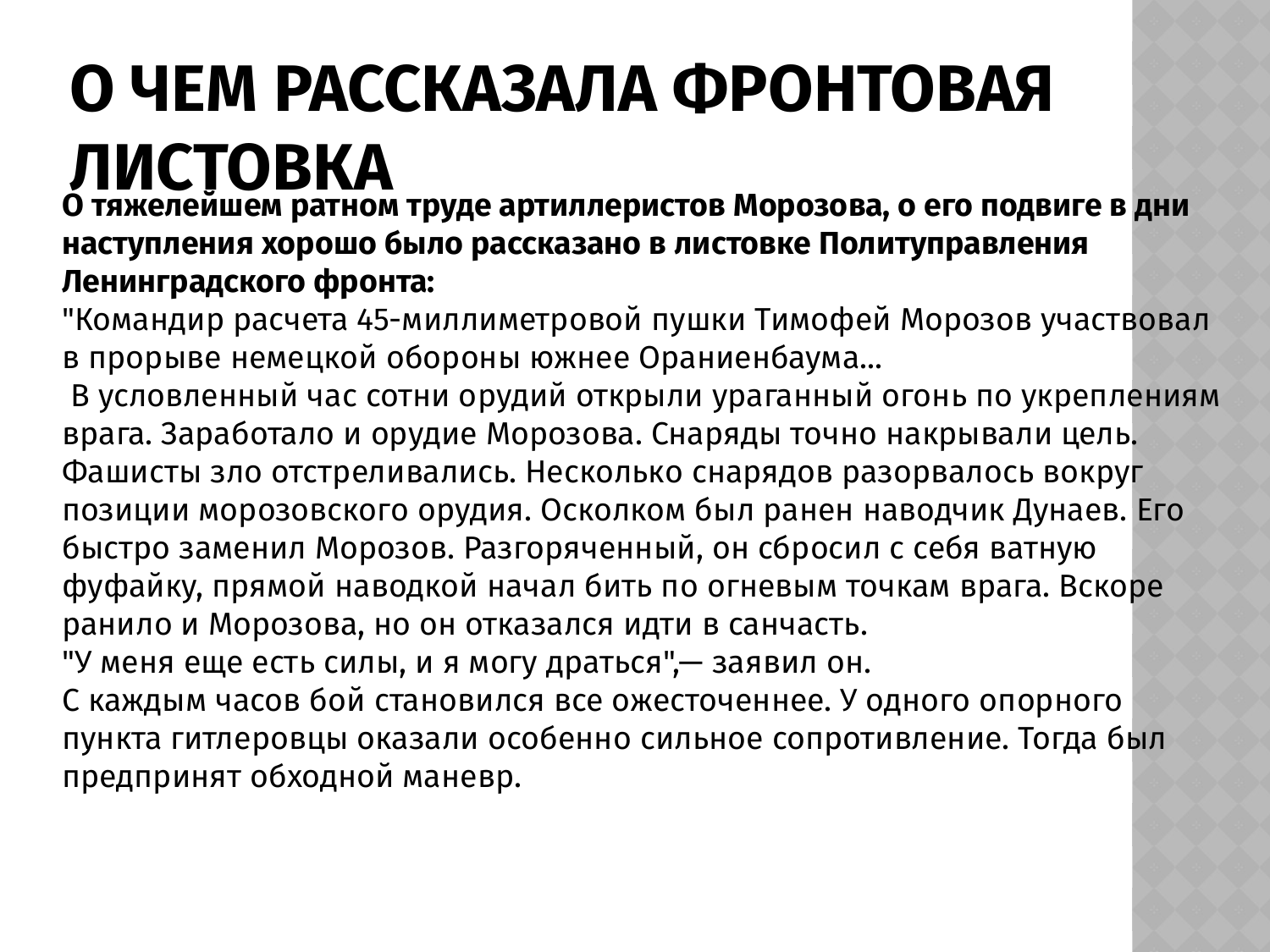

# О ЧЕМ РАССКАЗАЛА ФРОНТОВАЯ ЛИСТОВКА
О тяжелейшем ратном труде артиллеристов Морозова, о его подвиге в дни наступления хорошо было рассказано в листовке Политуправления Ленинградского фронта:
"Командир расчета 45-миллиметровой пушки Тимофей Морозов участвовал в прорыве немецкой обороны южнее Ораниенбаума...
 В условленный час сотни орудий открыли ураганный огонь по укреплениям врага. Заработало и орудие Морозова. Снаряды точно накрывали цель. Фашисты зло отстреливались. Несколько снарядов разорвалось вокруг позиции морозовского орудия. Осколком был ранен наводчик Дунаев. Его быстро заменил Морозов. Разгоряченный, он сбросил с себя ватную фуфайку, прямой наводкой начал бить по огневым точкам врага. Вскоре ранило и Морозова, но он отказался идти в санчасть.
"У меня еще есть силы, и я могу драться",— заявил он.
С каждым часов бой становился все ожесточеннее. У одного опорного пункта гитлеровцы оказали особенно сильное сопротивление. Тогда был предпринят обходной маневр.